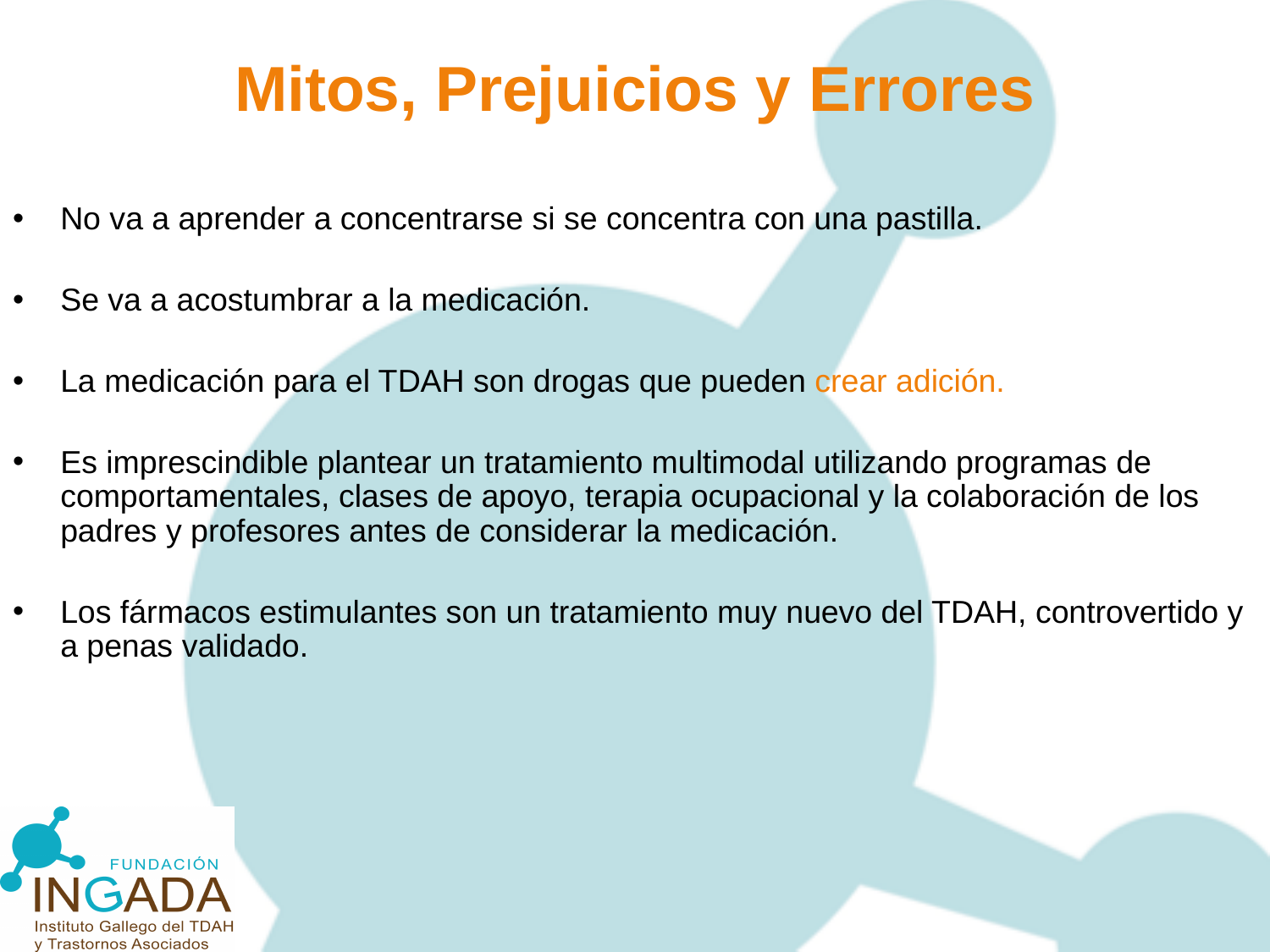

# Mitos, Prejuicios y Errores
No va a aprender a concentrarse si se concentra con una pastilla.

Se va a acostumbrar a la medicación.

La medicación para el TDAH son drogas que pueden crear adición.

Es imprescindible plantear un tratamiento multimodal utilizando programas de comportamentales, clases de apoyo, terapia ocupacional y la colaboración de los padres y profesores antes de considerar la medicación.

Los fármacos estimulantes son un tratamiento muy nuevo del TDAH, controvertido y a penas validado.